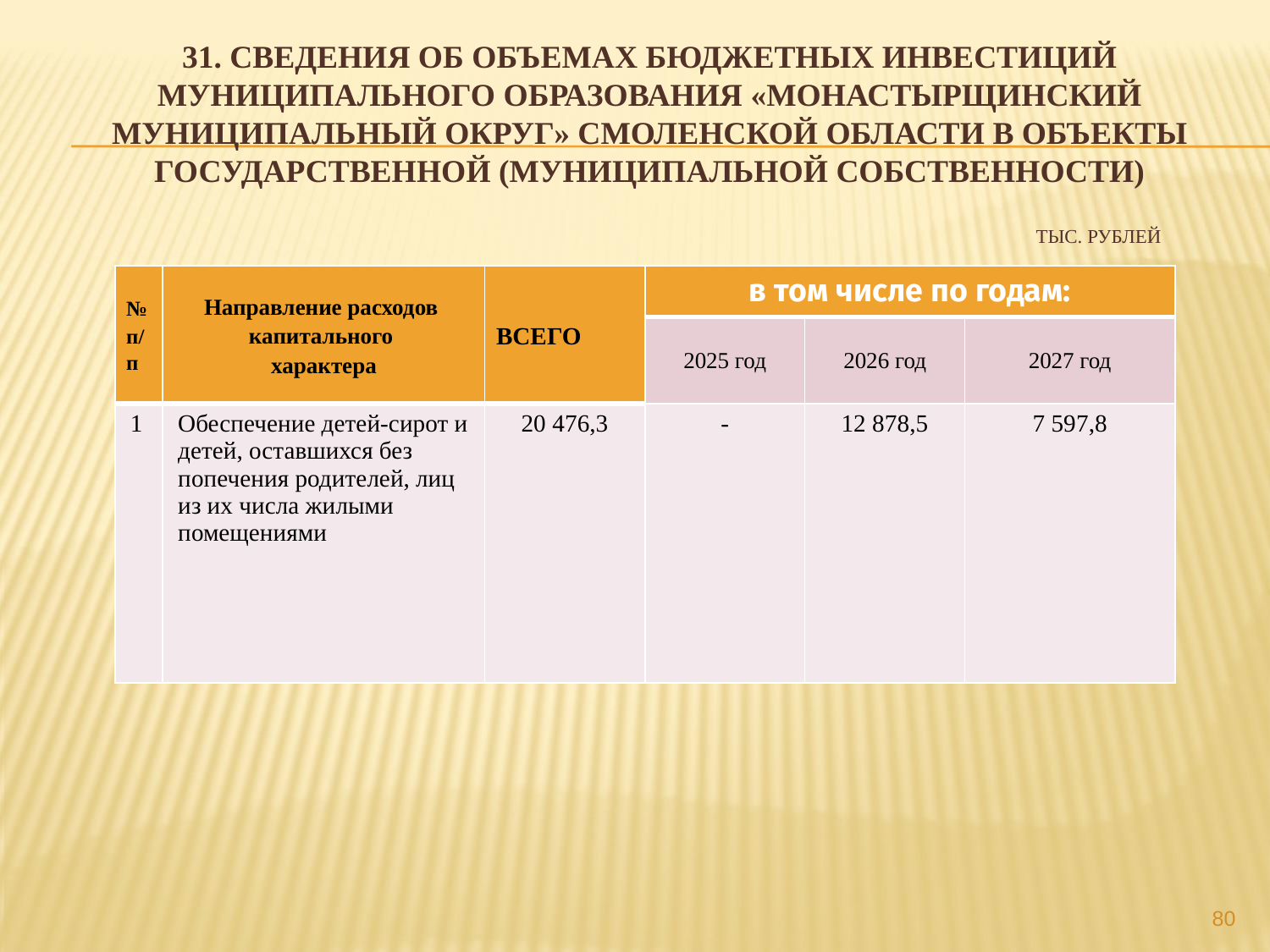

# 31. Сведения об объемах бюджетных инвестиций муниципального образования «Монастырщинский МУНИЦИПАЛЬНЫЙ ОКРУГ» Смоленской области в объекты государственной (муниципальной собственности)
тыс. рублей
| № п/п | Направление расходов капитального характера | ВСЕГО | в том числе по годам: |  |  |
| --- | --- | --- | --- | --- | --- |
|  |  |  | 2025 год | 2026 год | 2027 год |
| 1 | Обеспечение детей-сирот и детей, оставшихся без попечения родителей, лиц из их числа жилыми помещениями | 20 476,3 | - | 12 878,5 | 7 597,8 |
80